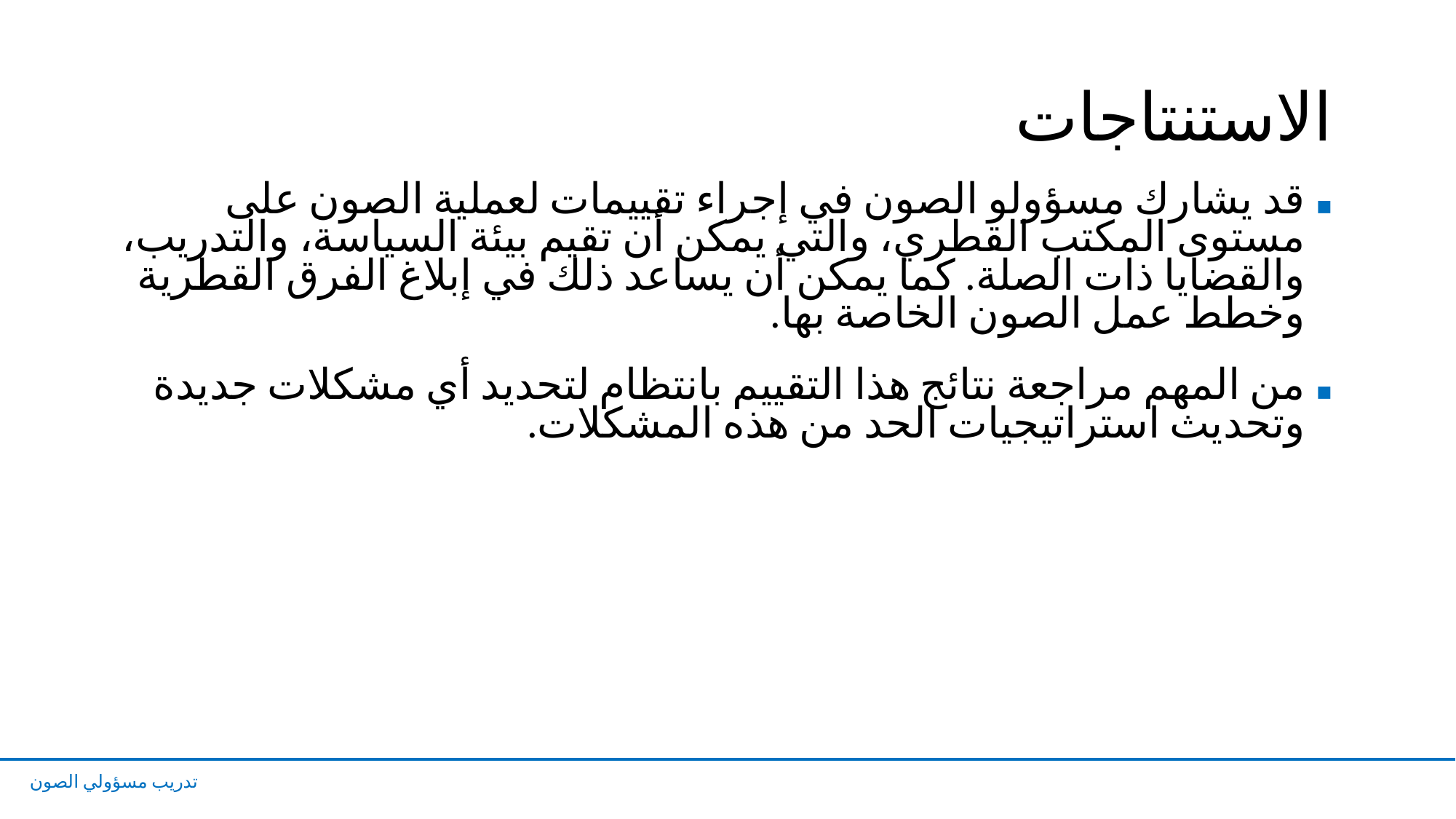

# الاستنتاجات
قد يشارك مسؤولو الصون في إجراء تقييمات لعملية الصون على مستوى المكتب القطري، والتي يمكن أن تقيم بيئة السياسة، والتدريب، والقضايا ذات الصلة. كما يمكن أن يساعد ذلك في إبلاغ الفرق القطرية وخطط عمل الصون الخاصة بها.
من المهم مراجعة نتائج هذا التقييم بانتظام لتحديد أي مشكلات جديدة وتحديث استراتيجيات الحد من هذه المشكلات.

تدريب مسؤولي الصون